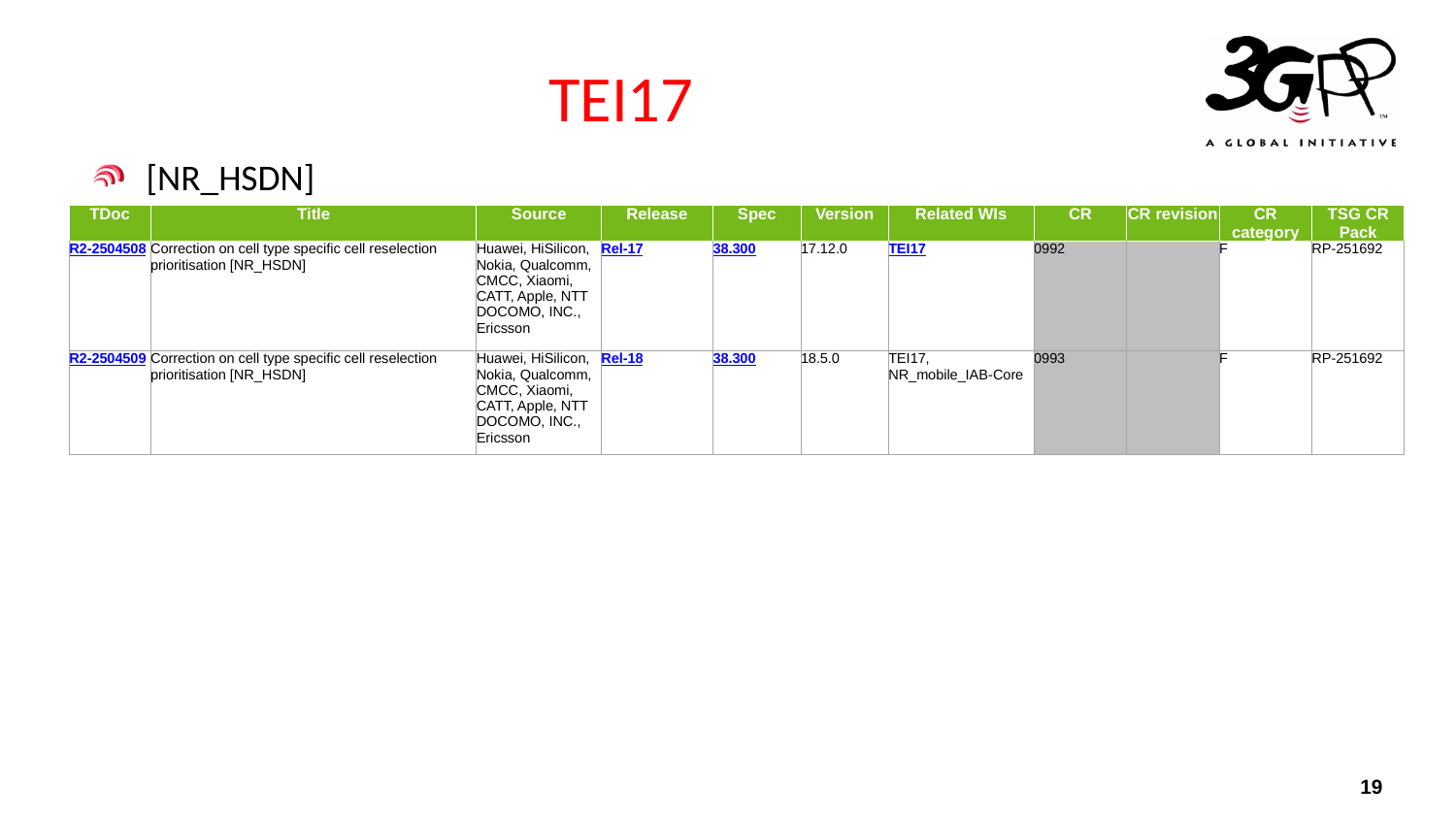

# TEI17
[NR_HSDN]

| TDoc | Title | Source | Release | Spec | Version | Related WIs | CR | CR revision | CR category | TSG CR Pack |
| --- | --- | --- | --- | --- | --- | --- | --- | --- | --- | --- |
| R2-2504508 | Correction on cell type specific cell reselection prioritisation [NR\_HSDN] | Huawei, HiSilicon, Nokia, Qualcomm, CMCC, Xiaomi, CATT, Apple, NTT DOCOMO, INC., Ericsson | Rel-17 | 38.300 | 17.12.0 | TEI17 | 0992 |  | F | RP-251692 |
| R2-2504509 | Correction on cell type specific cell reselection prioritisation [NR\_HSDN] | Huawei, HiSilicon, Nokia, Qualcomm, CMCC, Xiaomi, CATT, Apple, NTT DOCOMO, INC., Ericsson | Rel-18 | 38.300 | 18.5.0 | TEI17, NR\_mobile\_IAB-Core | 0993 |  | F | RP-251692 |